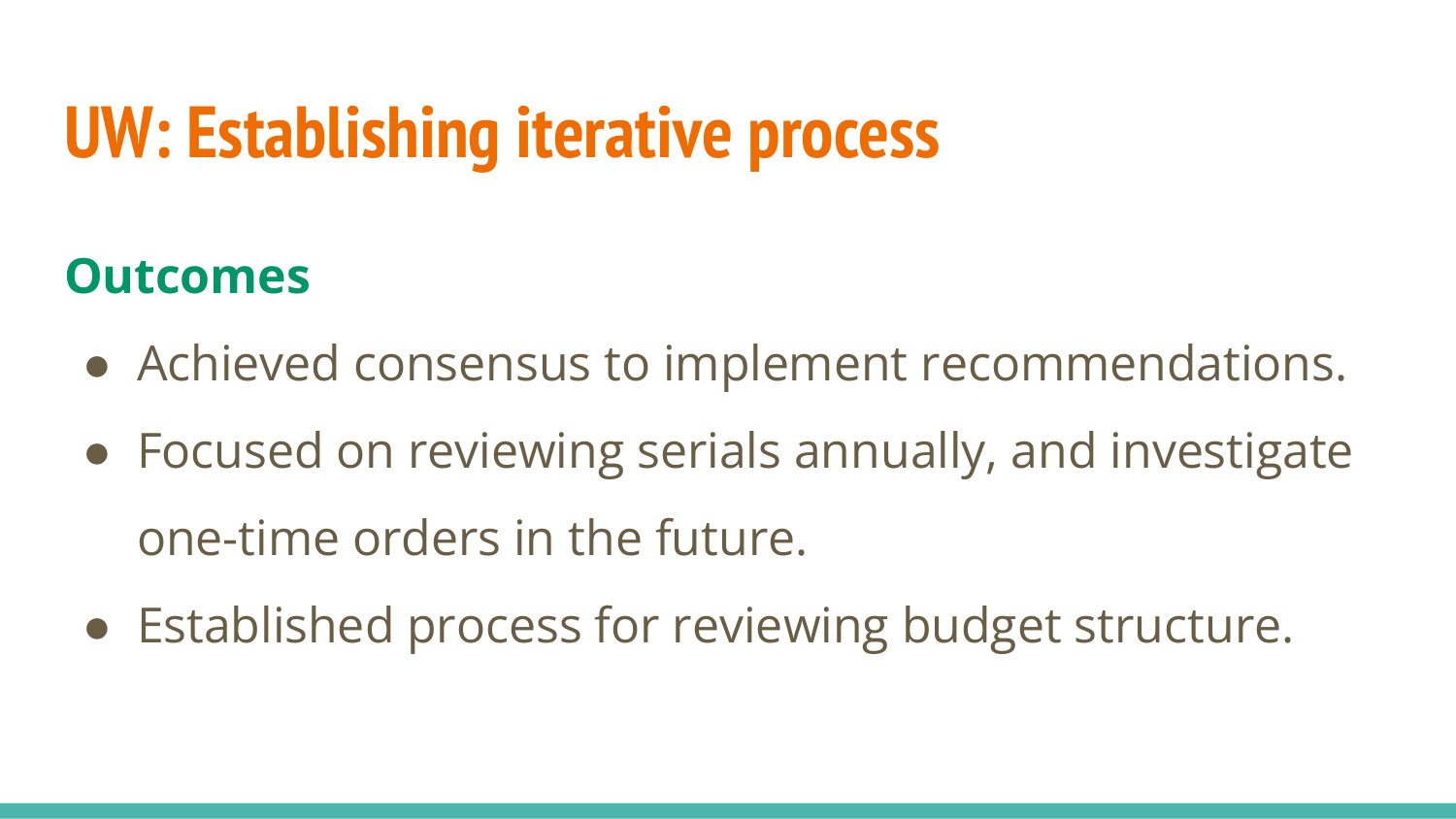

# UW: Establishing iterative process
Outcomes
Achieved consensus to implement recommendations.
Focused on reviewing serials annually, and investigate one-time orders in the future.
Established process for reviewing budget structure.